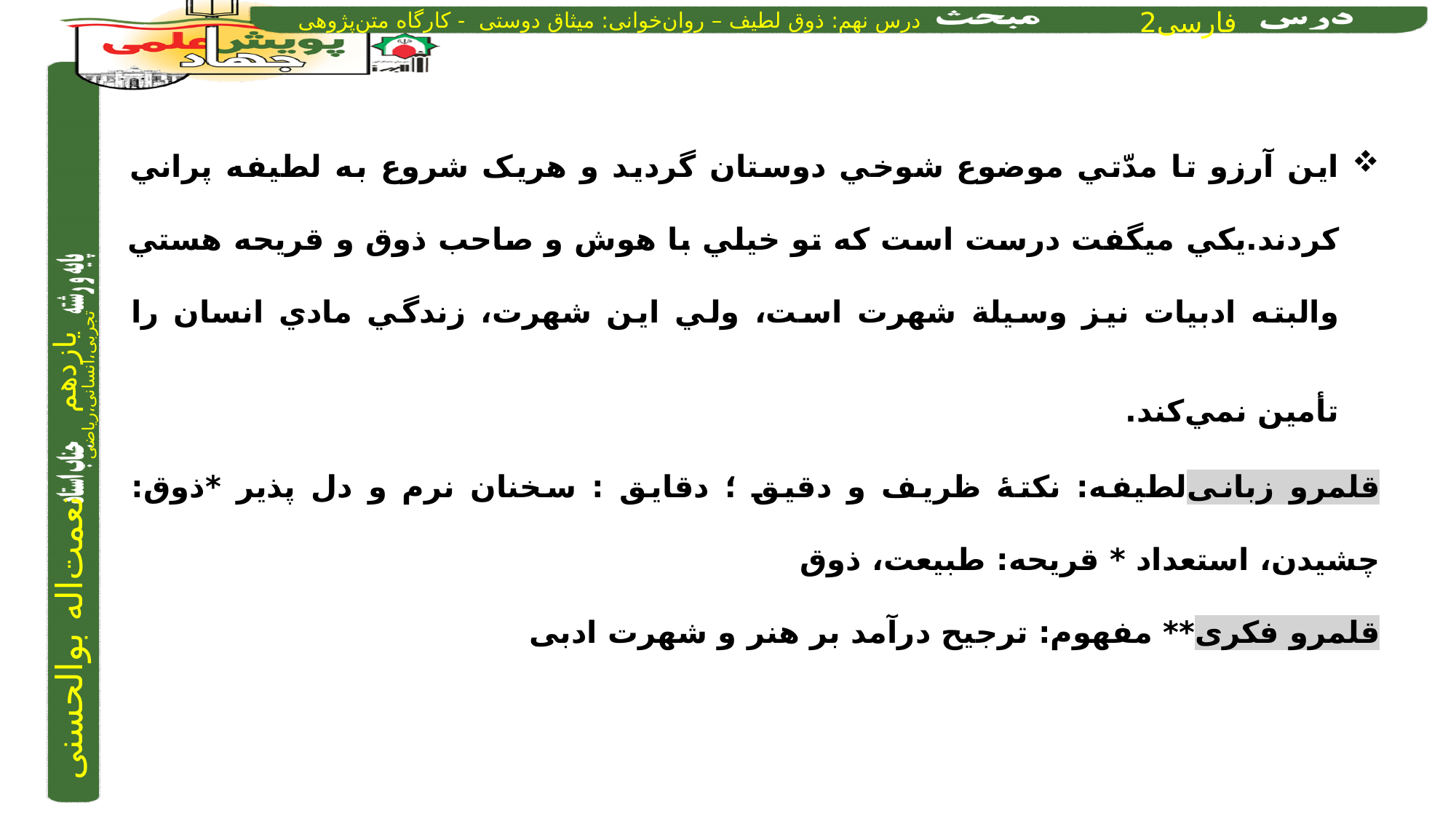

اين آرزو تا مدّتي موضوع شوخي دوستان گرديد و هريک شروع به لطیفه پراني كردند.يكي مي­گفت درست است كه تو خیلي با هوش و صاحب ذوق و قريحه هستي والبته ادبیات نیز وسیلة شهرت است، ولي اين شهرت، زندگي مادي انسان را تأمین نمي‌كند.
قلمرو زبانی	لطیفه: نکتۀ ظریف و دقیق ؛ دقایق : سخنان نرم و دل پذیر *ذوق: چشیدن، استعداد * قریحه: طبیعت، ذوق
قلمرو فکری	** مفهوم: ترجیح درآمد بر هنر و شهرت ادبی